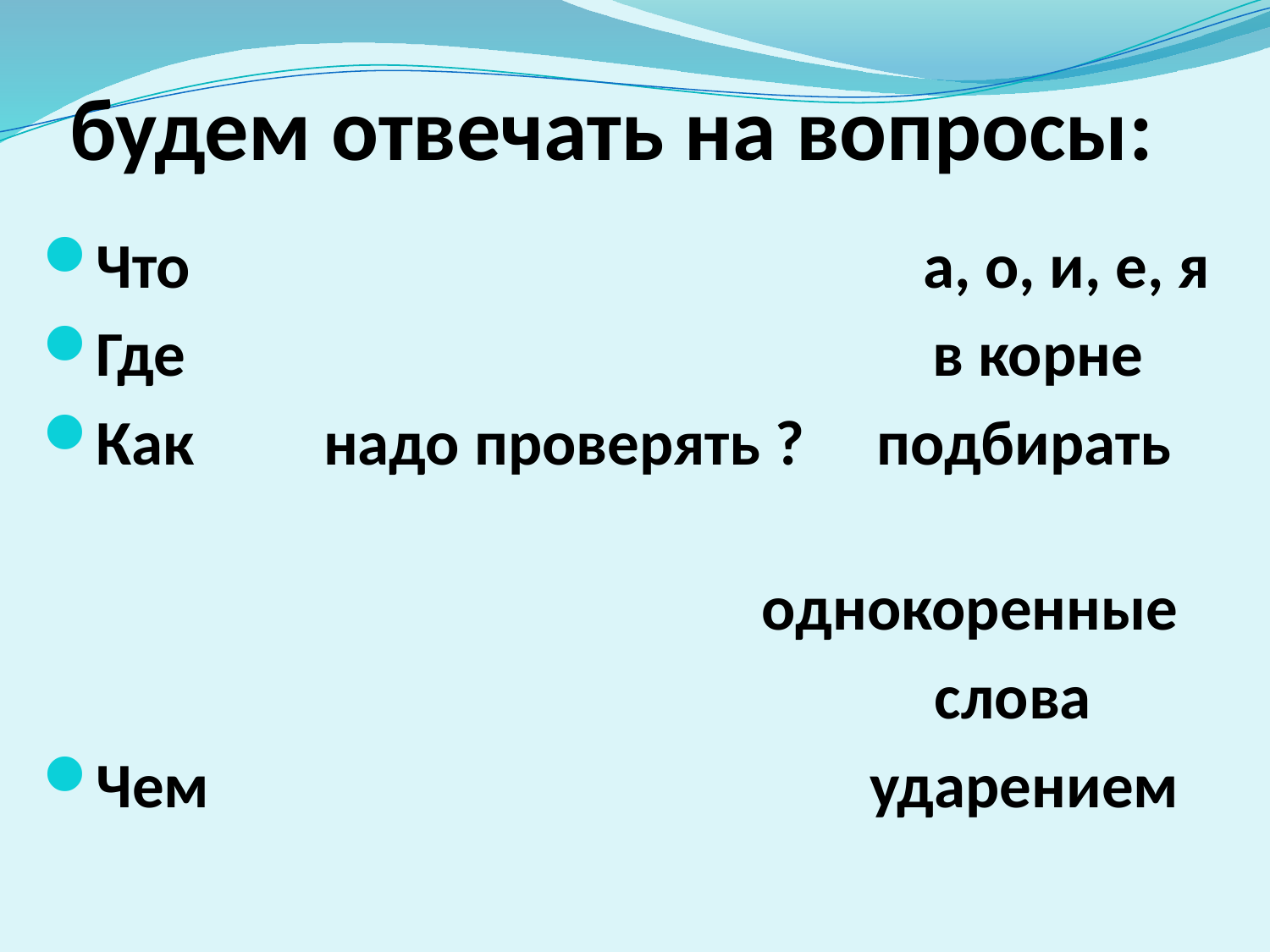

# будем отвечать на вопросы:
Что                                                   а, о, и, е, я
Где                                                    в корне
Как         надо проверять ?     подбирать
                                                  однокоренные
                                                              слова
Чем                                              ударением